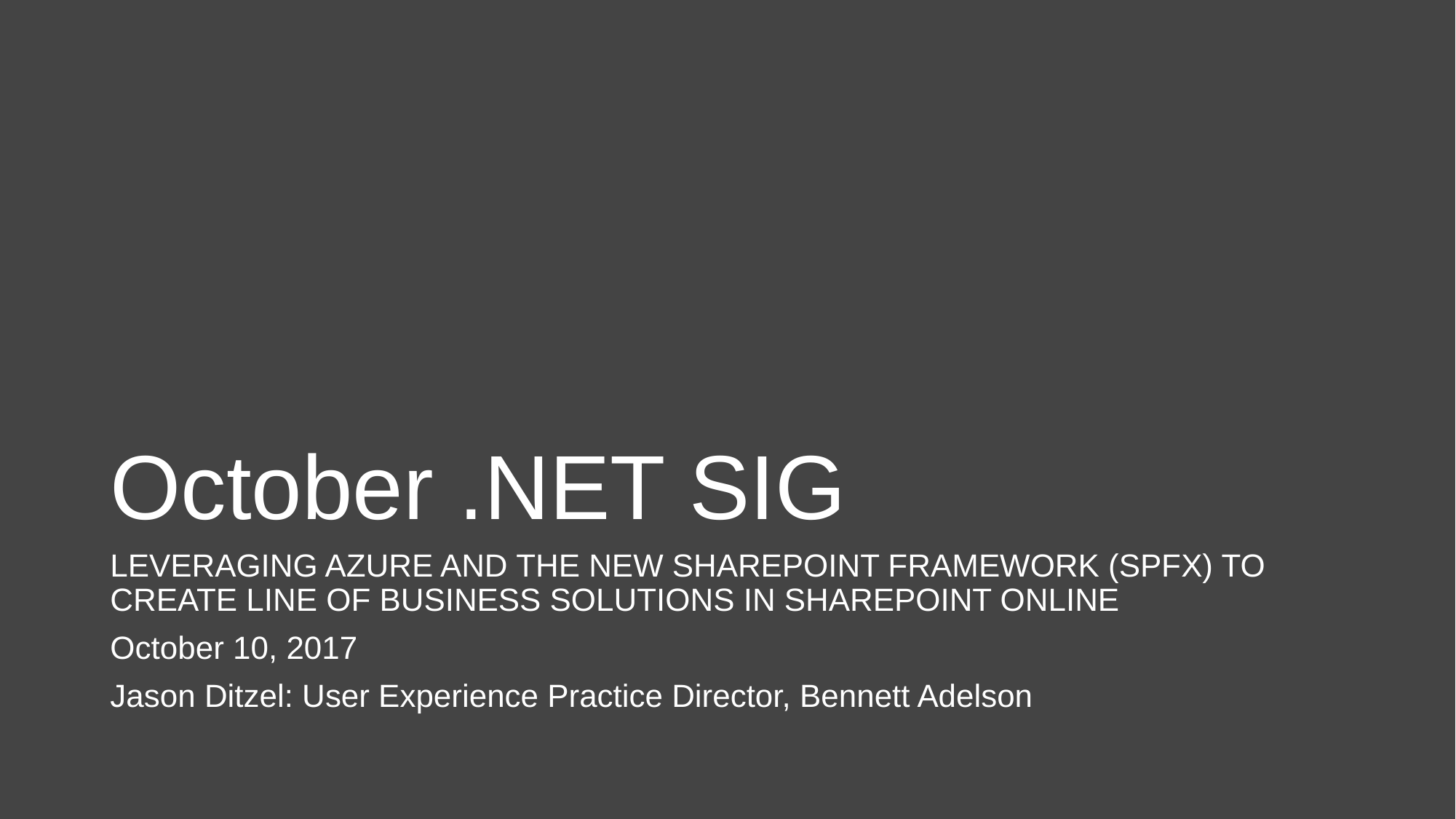

# October .NET SIG
LEVERAGING AZURE AND THE NEW SHAREPOINT FRAMEWORK (SPFX) TO CREATE LINE OF BUSINESS SOLUTIONS IN SHAREPOINT ONLINE
October 10, 2017
Jason Ditzel: User Experience Practice Director, Bennett Adelson